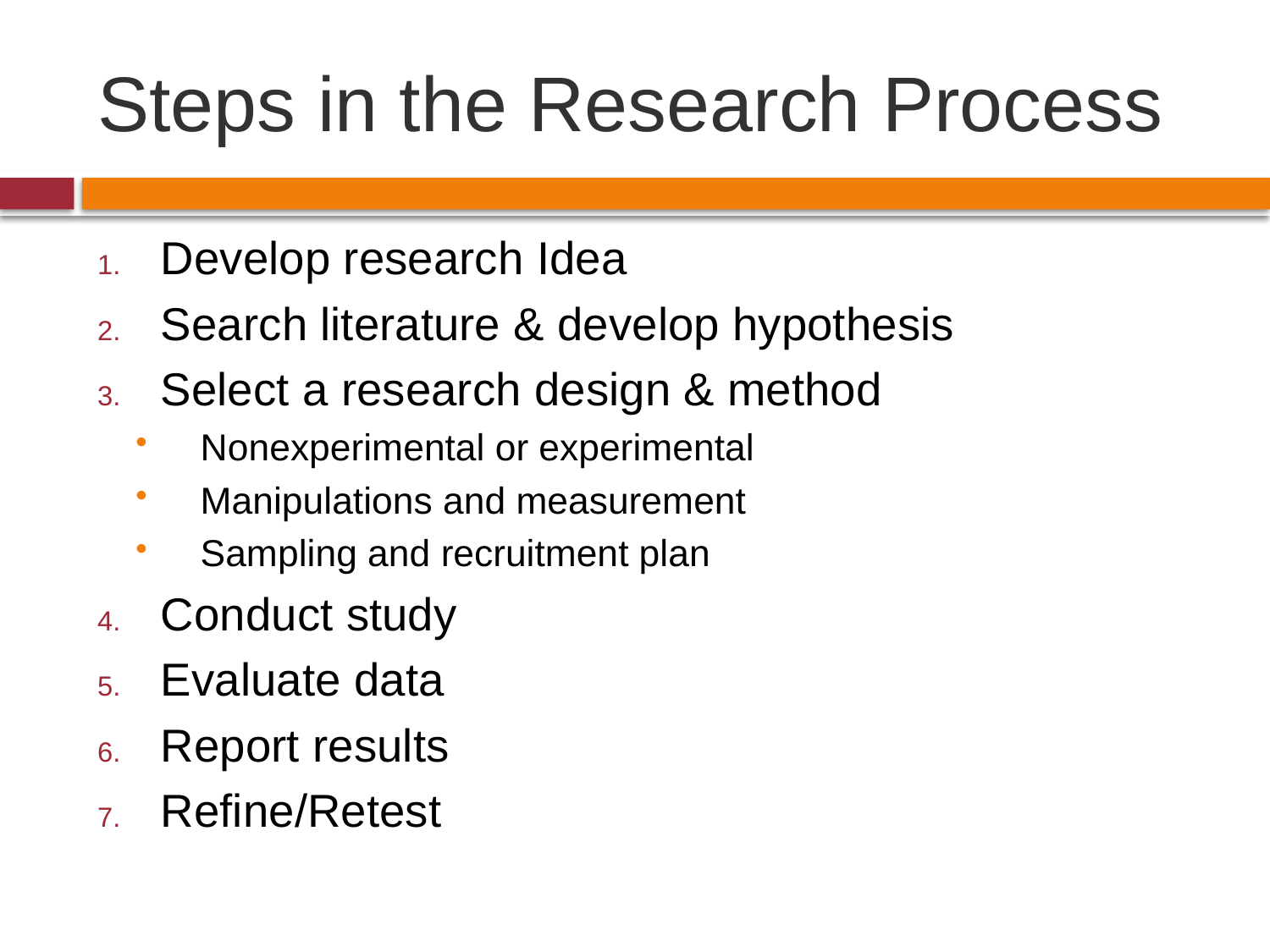

# Steps in the Research Process
Develop research Idea
Search literature & develop hypothesis
Select a research design & method
Nonexperimental or experimental
Manipulations and measurement
Sampling and recruitment plan
Conduct study
Evaluate data
Report results
Refine/Retest